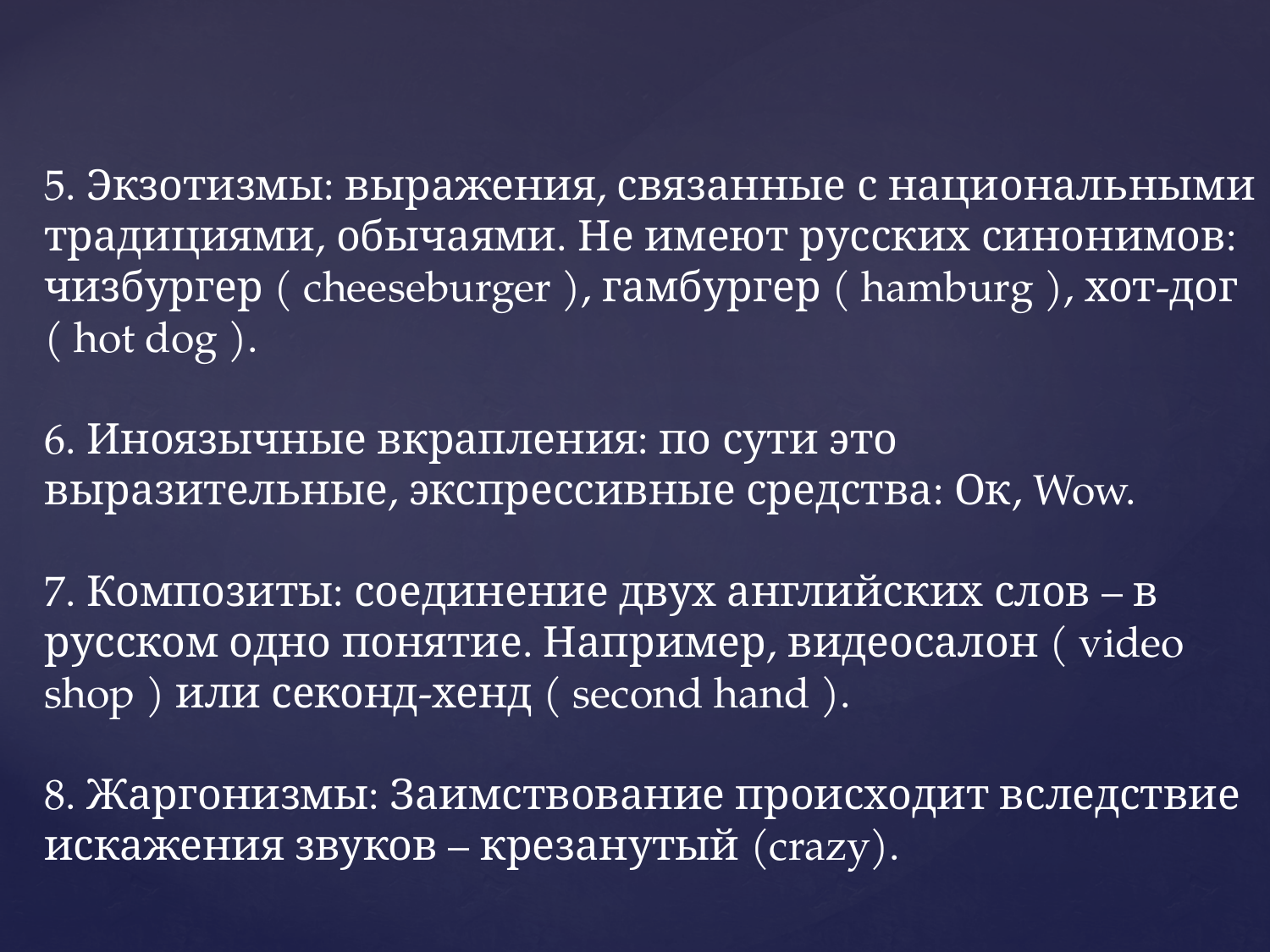

5. Экзотизмы: выражения, связанные с национальными традициями, обычаями. Не имеют русских синонимов: чизбургер ( cheeseburger ), гамбургер ( hamburg ), хот-дог ( hot dog ).

6. Иноязычные вкрапления: по сути это выразительные, экспрессивные средства: Ок, Wow.

7. Композиты: соединение двух английских слов – в русском одно понятие. Например, видеосалон ( video shop ) или секонд-хенд ( second hand ).

8. Жаргонизмы: Заимствование происходит вследствие искажения звуков – крезанутый (crazy).